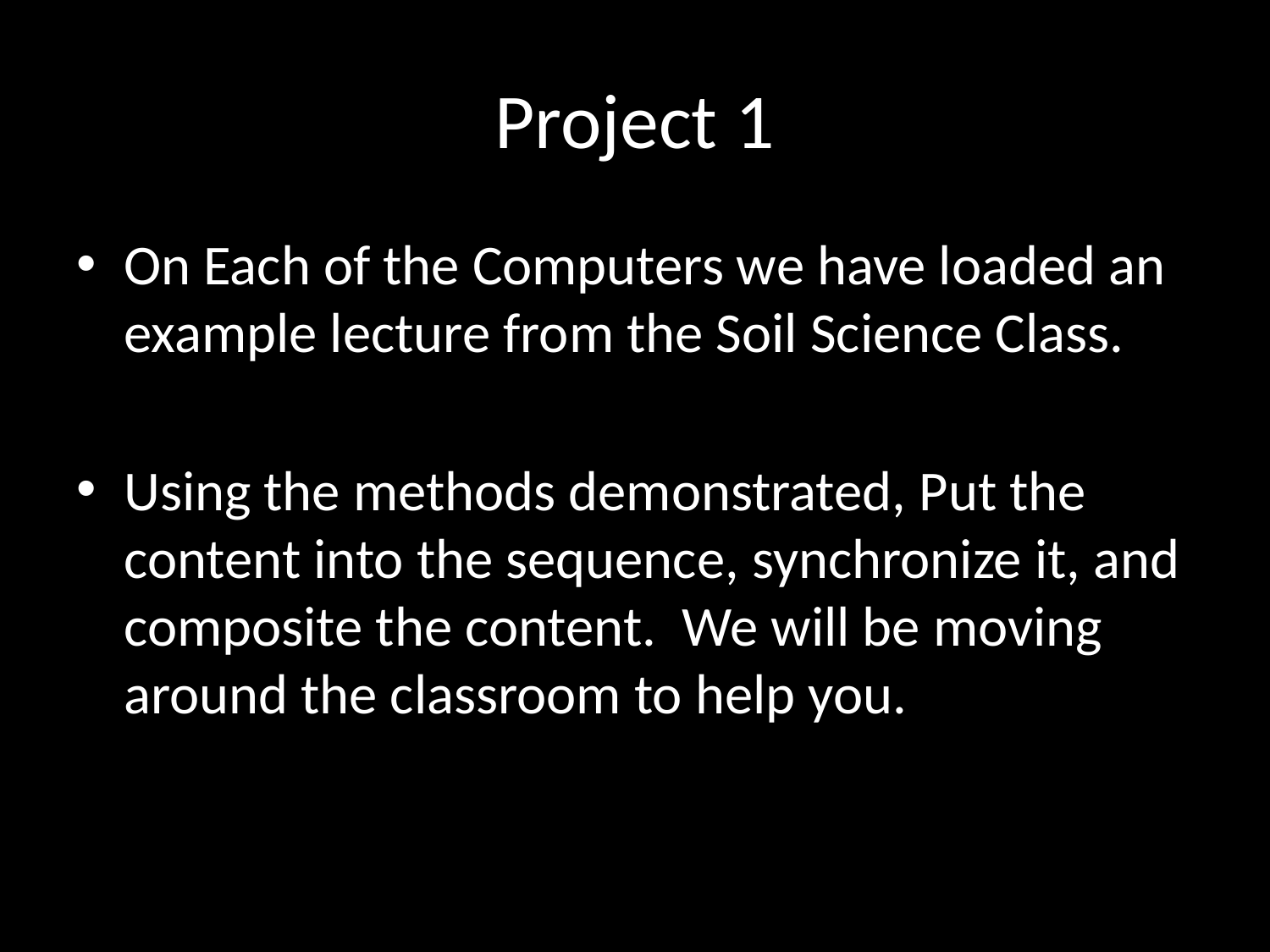

# Project 1
On Each of the Computers we have loaded an example lecture from the Soil Science Class.

Using the methods demonstrated, Put the content into the sequence, synchronize it, and composite the content.  We will be moving around the classroom to help you.